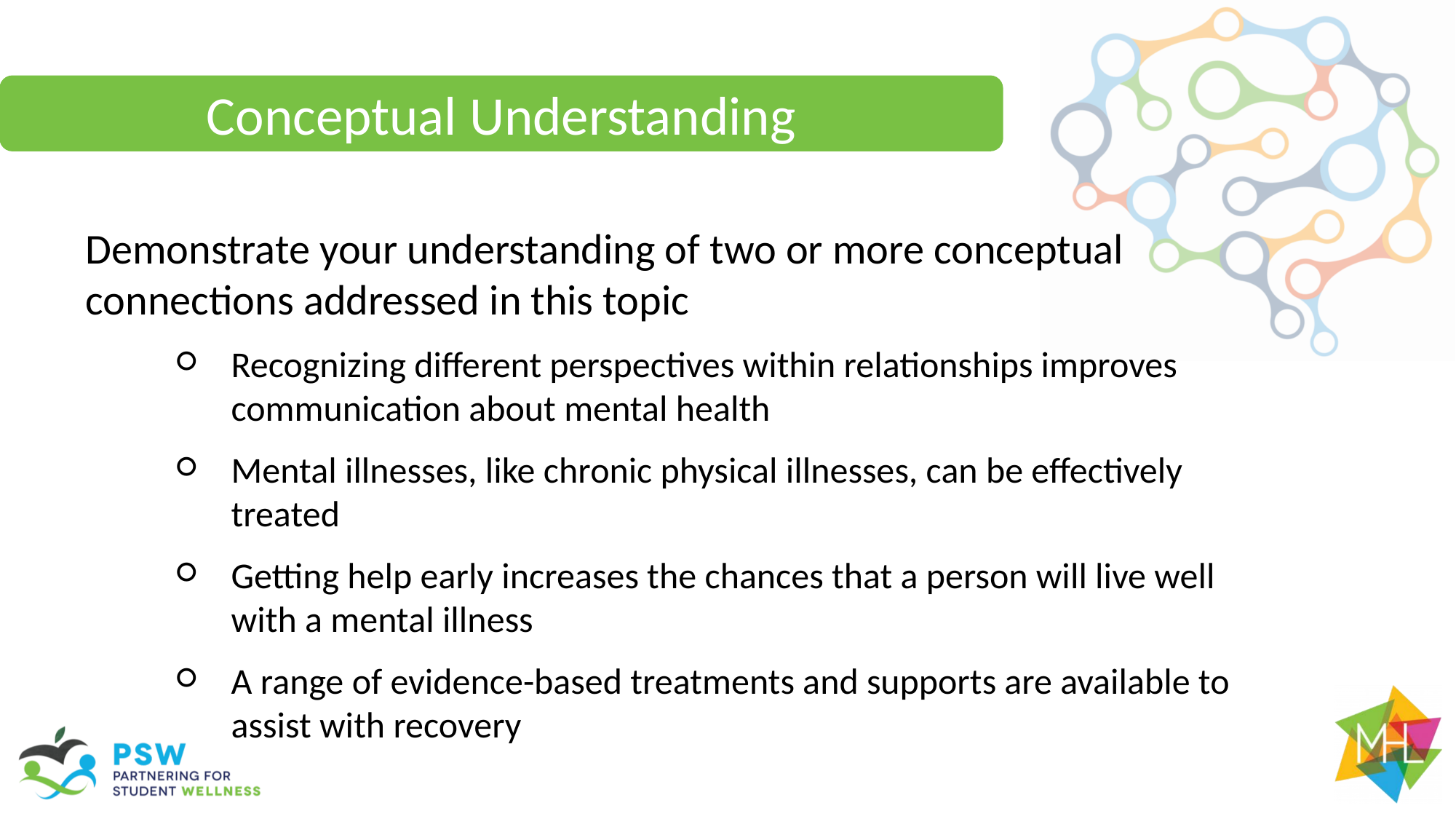

Conceptual Understanding
Demonstrate your understanding of two or more conceptual connections addressed in this topic
Recognizing different perspectives within relationships improves communication about mental health
Mental illnesses, like chronic physical illnesses, can be effectively treated
Getting help early increases the chances that a person will live well with a mental illness
A range of evidence-based treatments and supports are available to assist with recovery